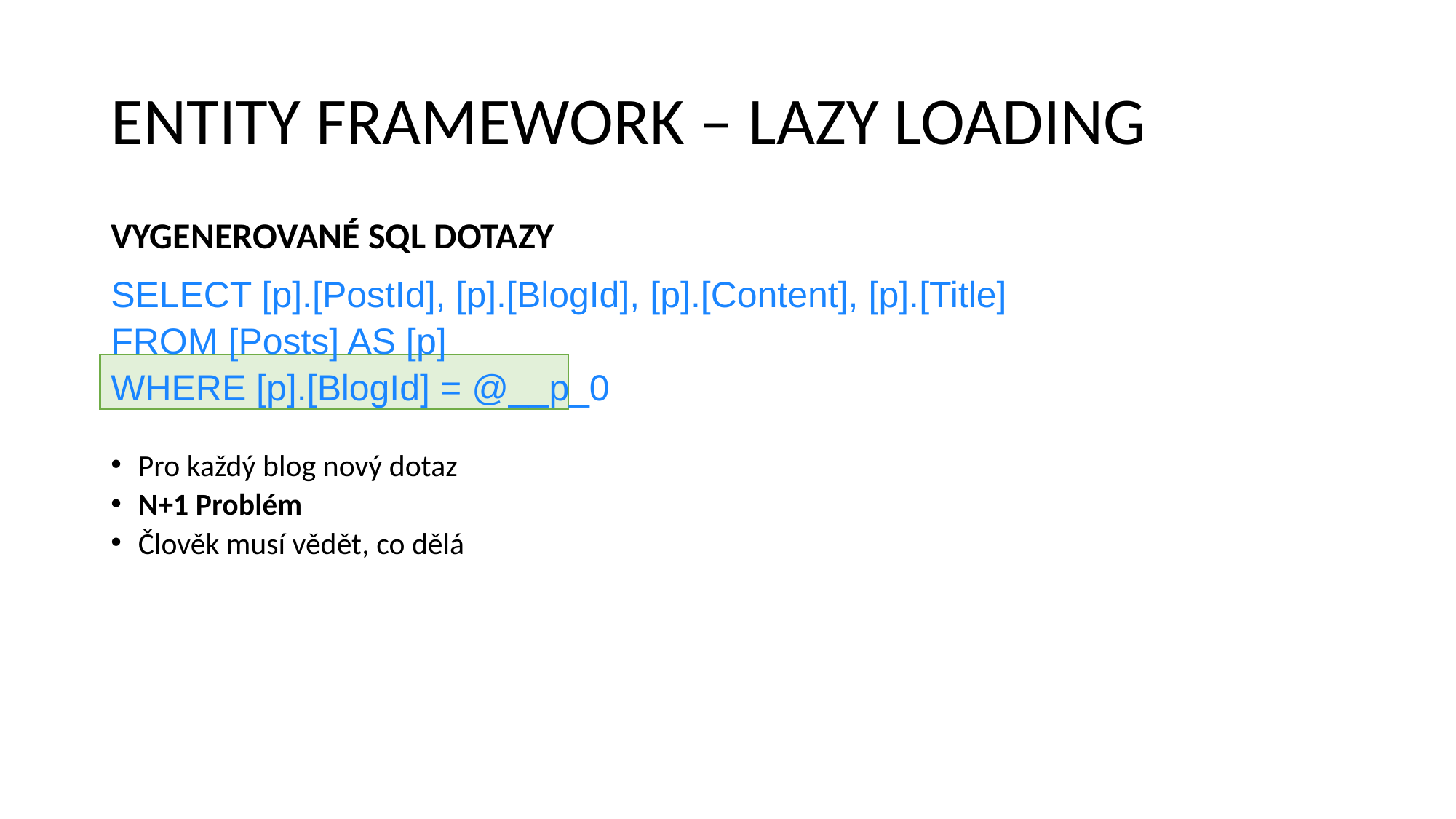

# ENTITY FRAMEWORK – LAZY LOADING
VYGENEROVANÉ SQL DOTAZY
SELECT [p].[PostId], [p].[BlogId], [p].[Content], [p].[Title]
FROM [Posts] AS [p]
WHERE [p].[BlogId] = @__p_0

Pro každý blog nový dotaz
N+1 Problém
Člověk musí vědět, co dělá